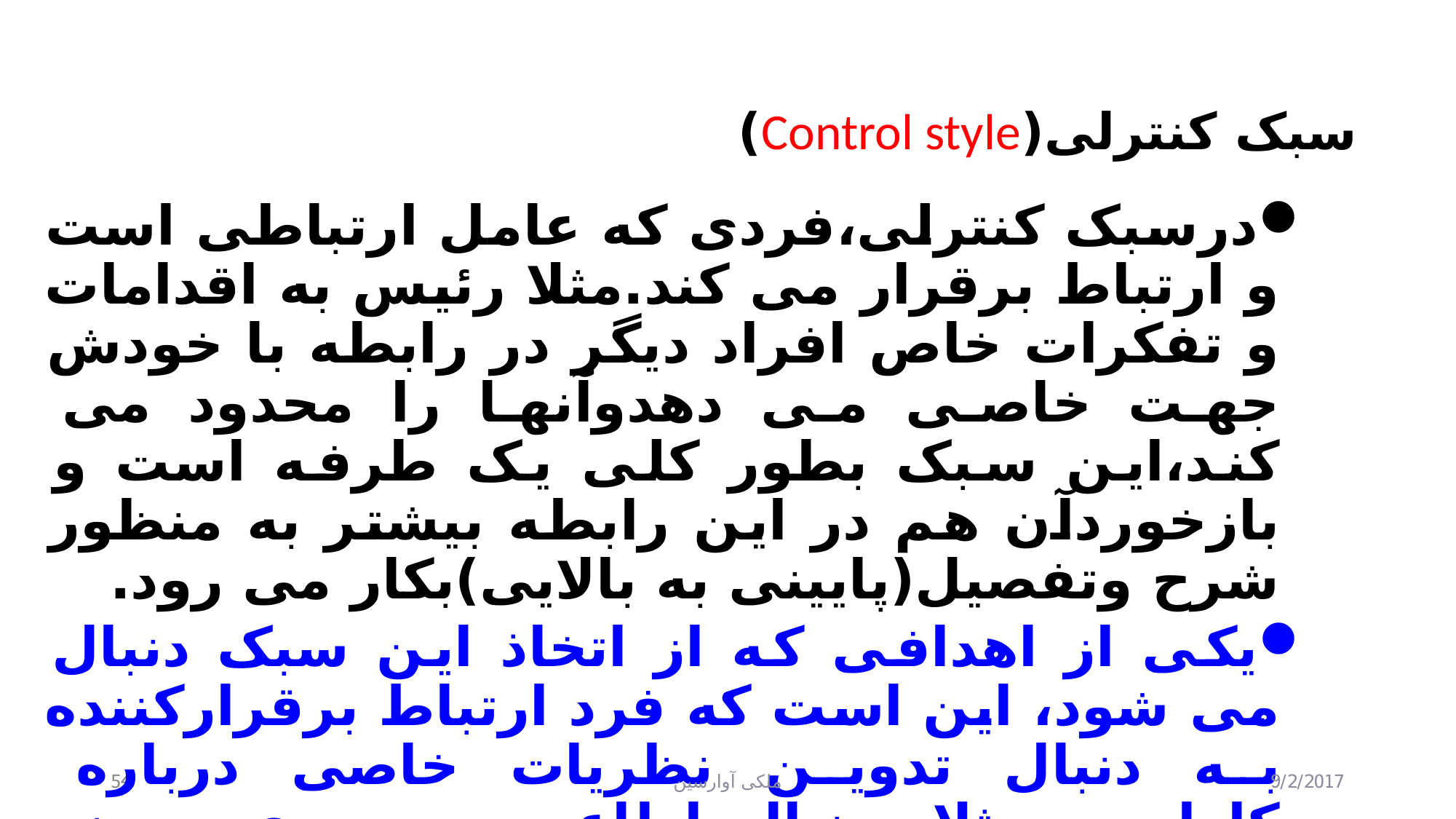

# سبک کنترلی(Control style)
درسبک کنترلی،فردی که عامل ارتباطی است و ارتباط برقرار می کند.مثلا رئیس به اقدامات و تفکرات خاص افراد دیگر در رابطه با خودش جهت خاصی می دهدوآنها را محدود می کند،این سبک بطور کلی یک طرفه است و بازخوردآن هم در این رابطه بیشتر به منظور شرح وتفصیل(پایینی به بالایی)بکار می رود.
یکی از اهدافی که از اتخاذ این سبک دنبال می شود، این است که فرد ارتباط برقرارکننده به دنبال تدوین نظریات خاصی درباره کاراست.مثلا بدنبال اطاعت و پیروی محض است نه بحث و تبادل نظر در کار برای رسیدن به توافق.
54
ملکی آوارسین
9/2/2017